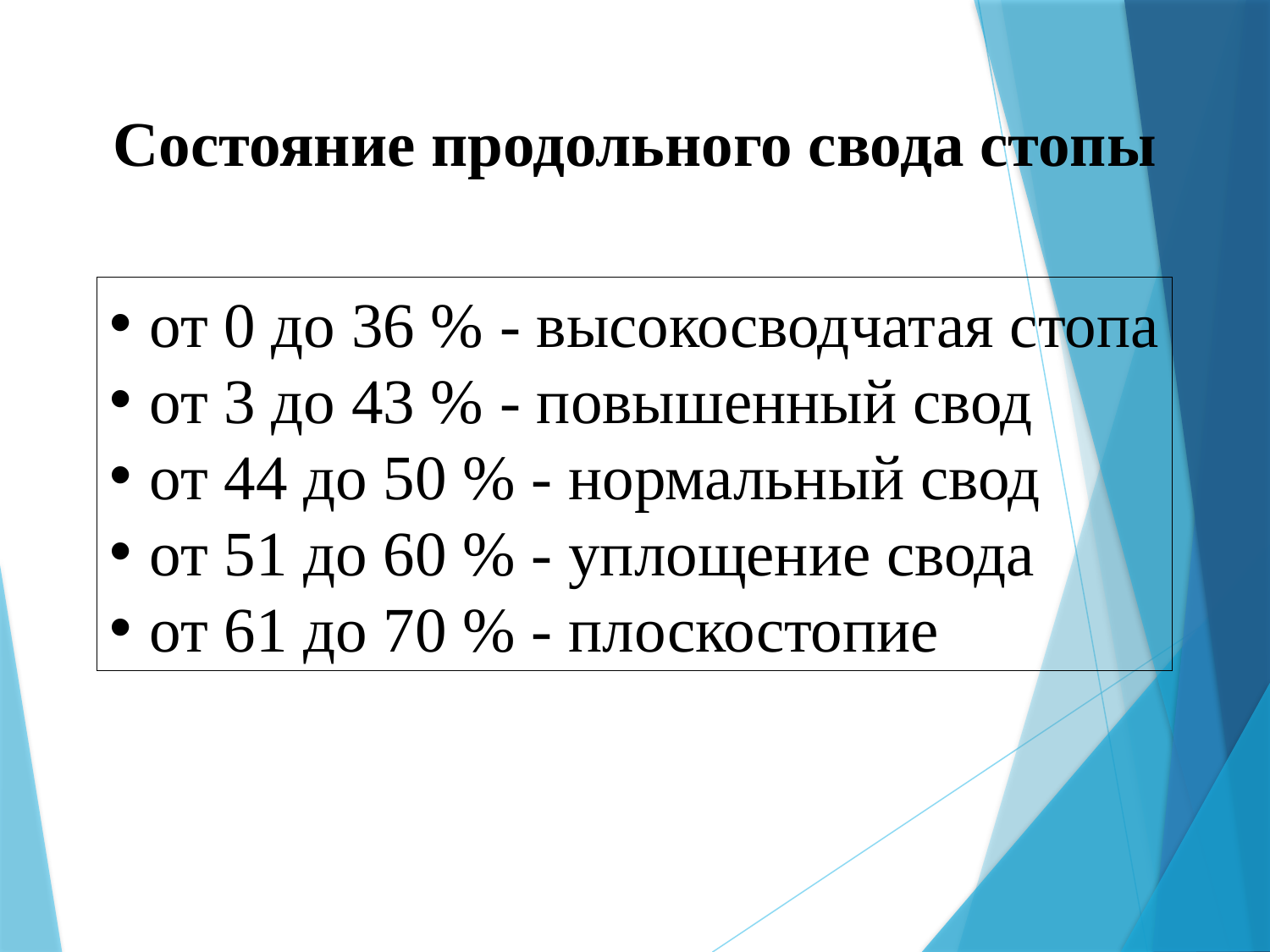

Состояние продольного свода стопы
от 0 до 36 % - высокосводчатая стопа
от 3 до 43 % - повышенный свод
от 44 до 50 % - нормальный свод
от 51 до 60 % - уплощение свода
от 61 до 70 % - плоскостопие